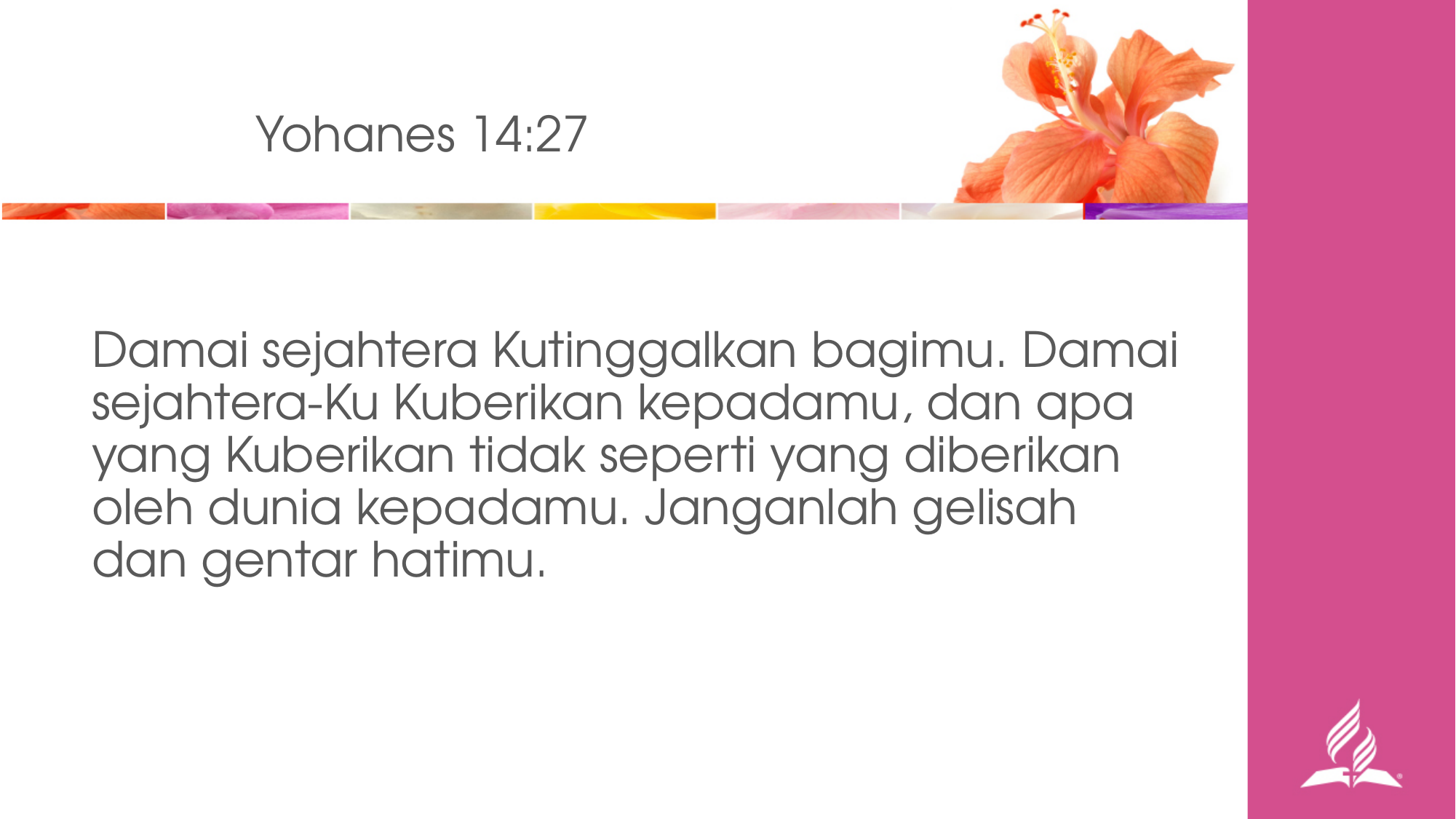

Yohanes 14:27
Damai sejahtera Kutinggalkan bagimu. Damai sejahtera-Ku Kuberikan kepadamu, dan apa yang Kuberikan tidak seperti yang diberikan oleh dunia kepadamu. Janganlah gelisah dan gentar hatimu.